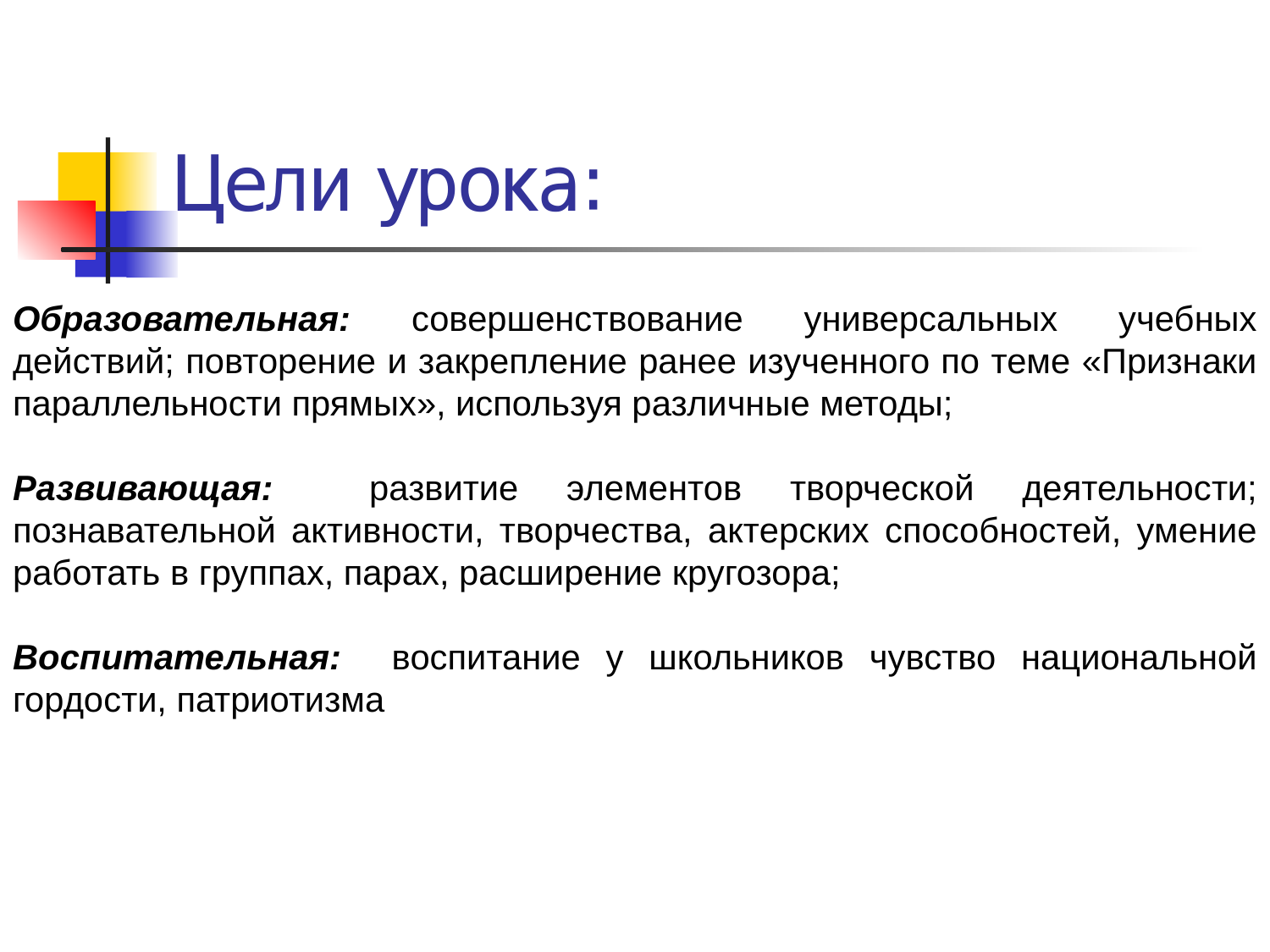

# Цели урока:
Образовательная: совершенствование универсальных учебных действий; повторение и закрепление ранее изученного по теме «Признаки параллельности прямых», используя различные методы;

Развивающая:  развитие элементов творческой деятельности; познавательной активности, творчества, актерских способностей, умение работать в группах, парах, расширение кругозора;

Воспитательная:  воспитание у школьников чувство национальной гордости, патриотизма